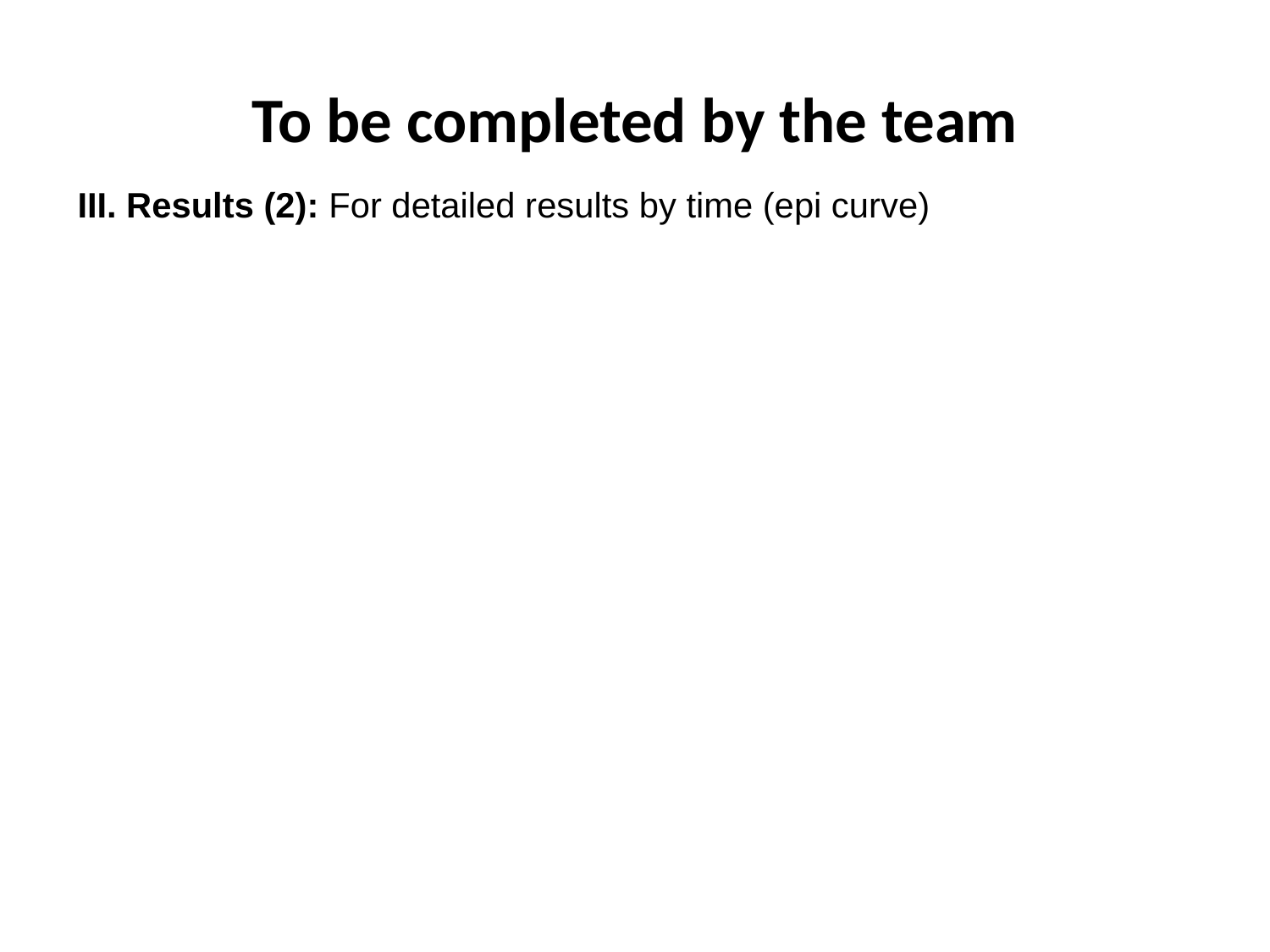

# To be completed by the team
III. Results (2): For detailed results by time (epi curve)